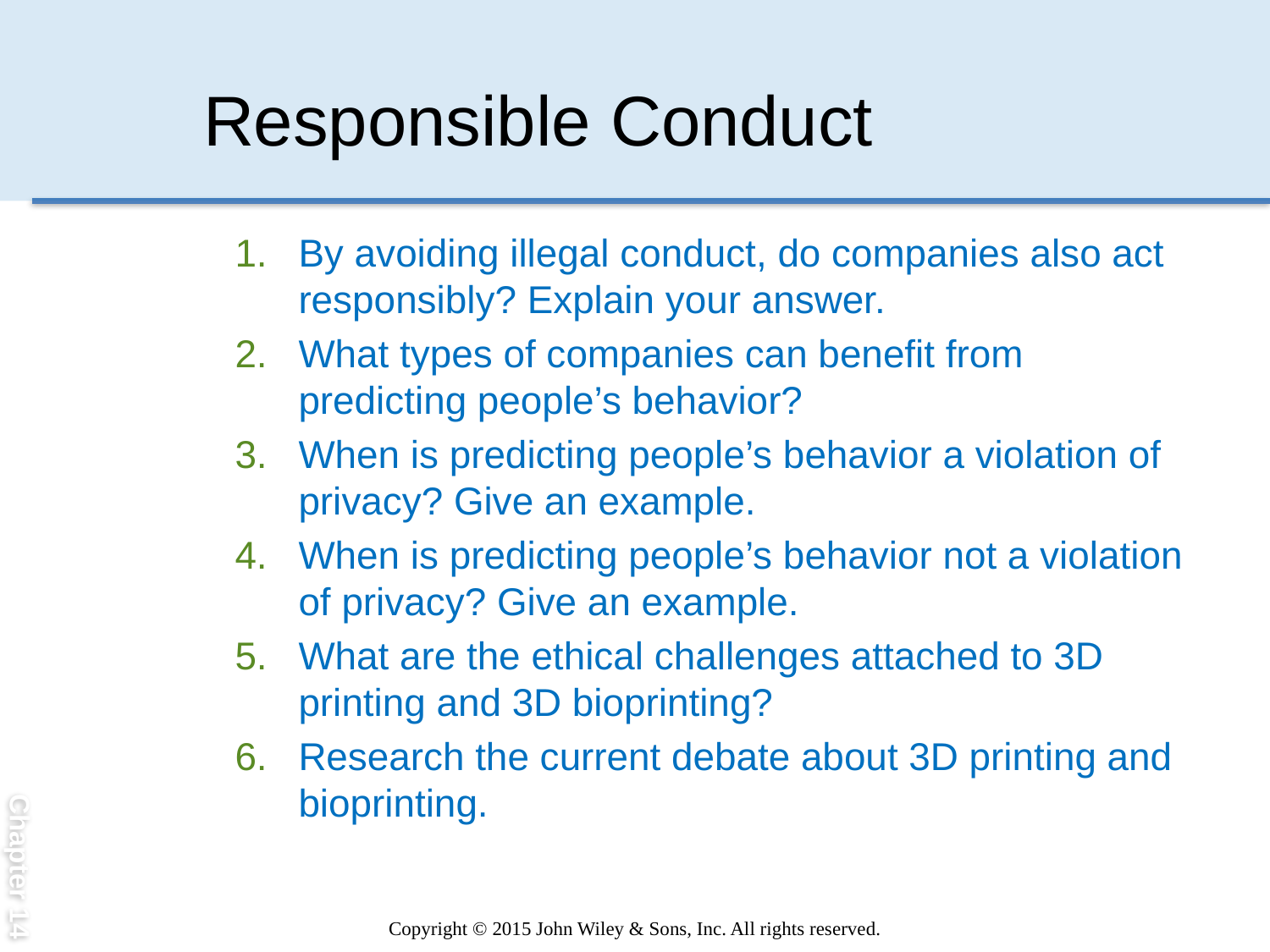

Chapter 14
# Responsible Conduct
By avoiding illegal conduct, do companies also act responsibly? Explain your answer.
What types of companies can benefit from predicting people’s behavior?
When is predicting people’s behavior a violation of privacy? Give an example.
When is predicting people’s behavior not a violation of privacy? Give an example.
What are the ethical challenges attached to 3D printing and 3D bioprinting?
Research the current debate about 3D printing and bioprinting.